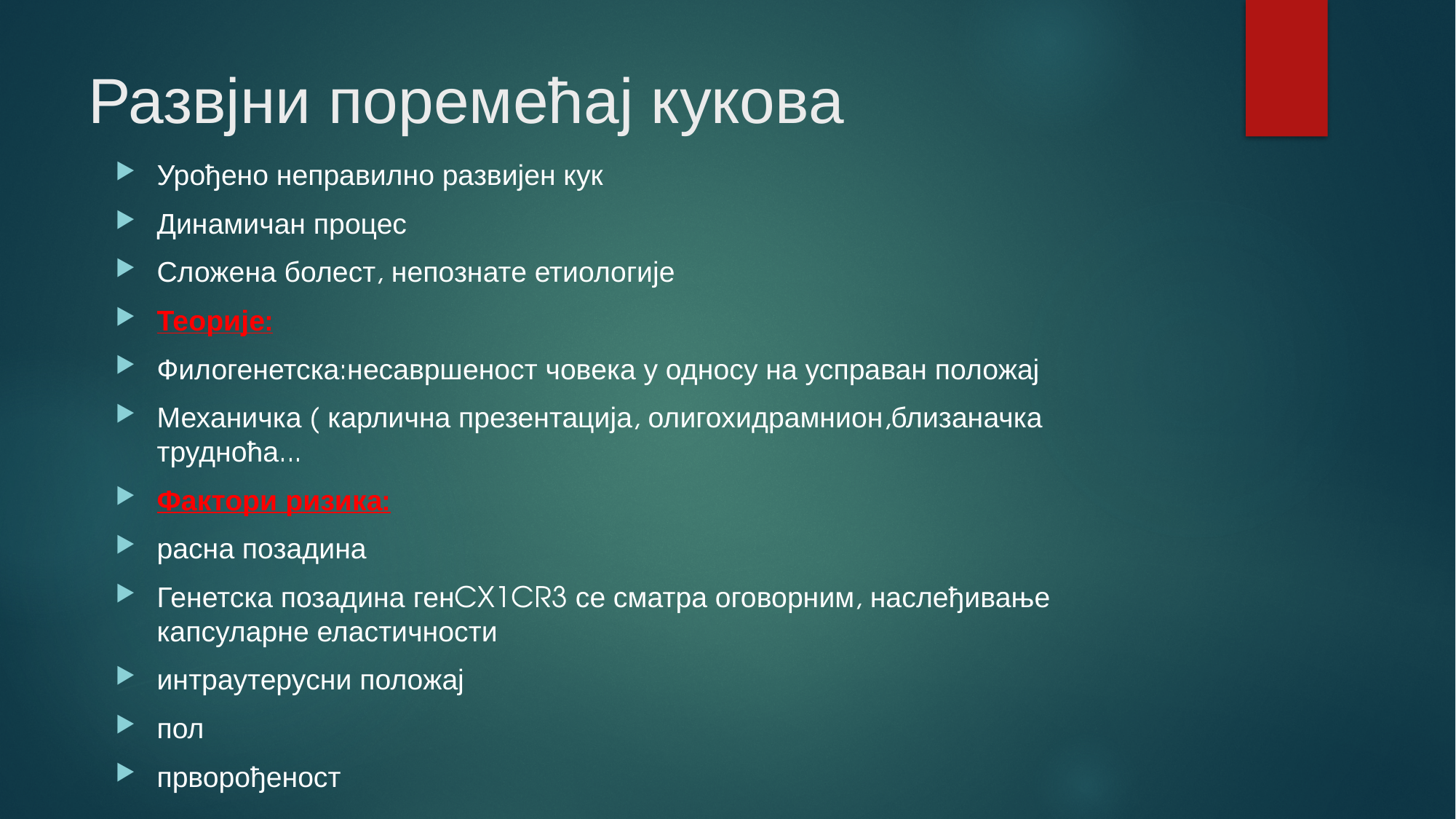

# Развјни поремећај кукова
Урођено неправилно развијен кук
Динамичан процес
Сложена болест, непознате етиологије
Теорије:
Филогенетска:несавршеност човека у односу на усправан положај
Механичка ( карлична презентација, олигохидрамнион,близаначка трудноћа...
Фактори ризика:
расна позадина
Генетска позадина генCX1CR3 се сматра оговорним, наслеђивање капсуларне еластичности
интраутерусни положај
пол
прворођеност